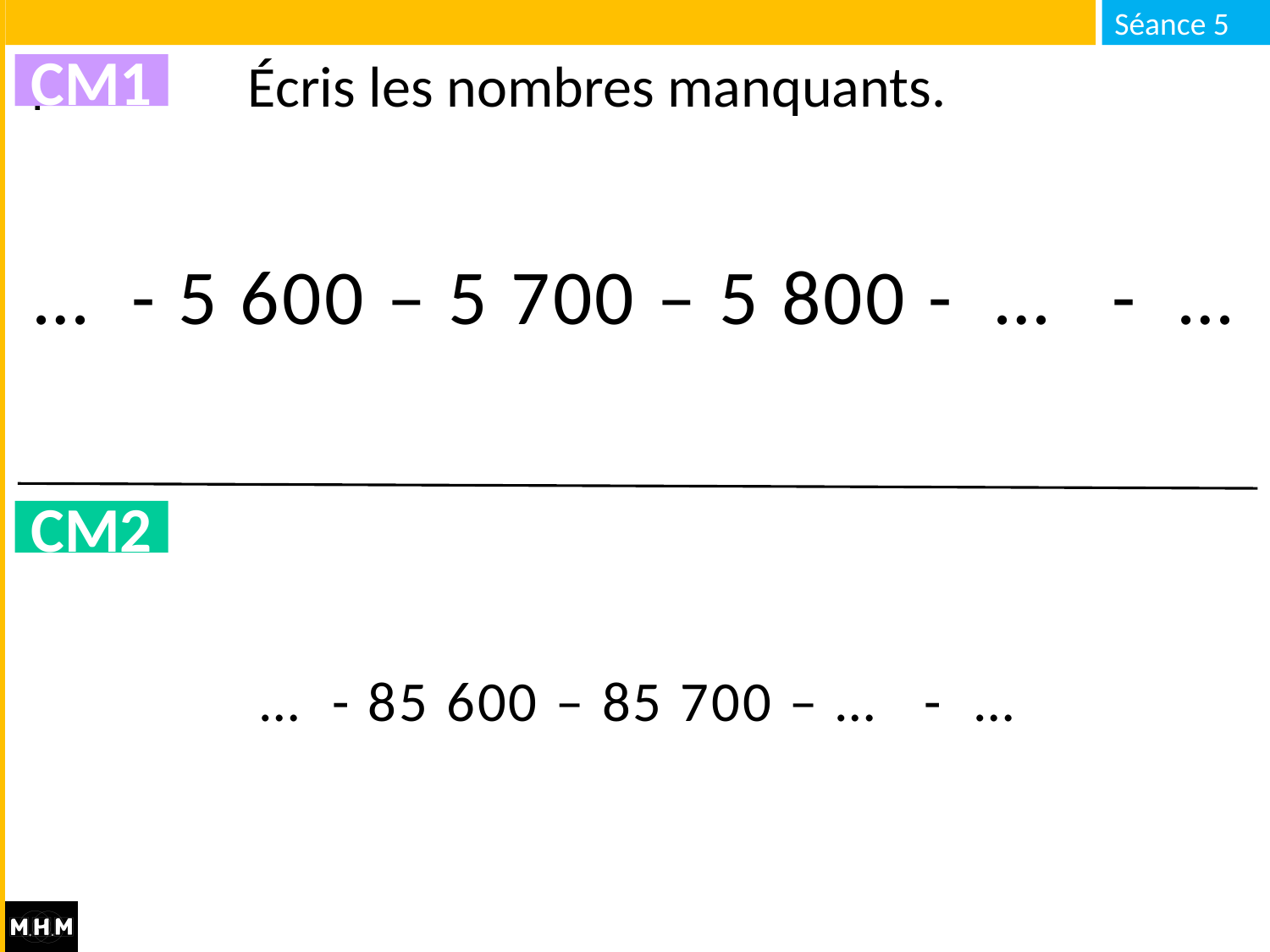

# Écris les nombres manquants.
CM1
…  - 5 600 – 5 700 – 5 800 -  …   -  …
CM2
…  - 85 600 – 85 700 – …   -  …